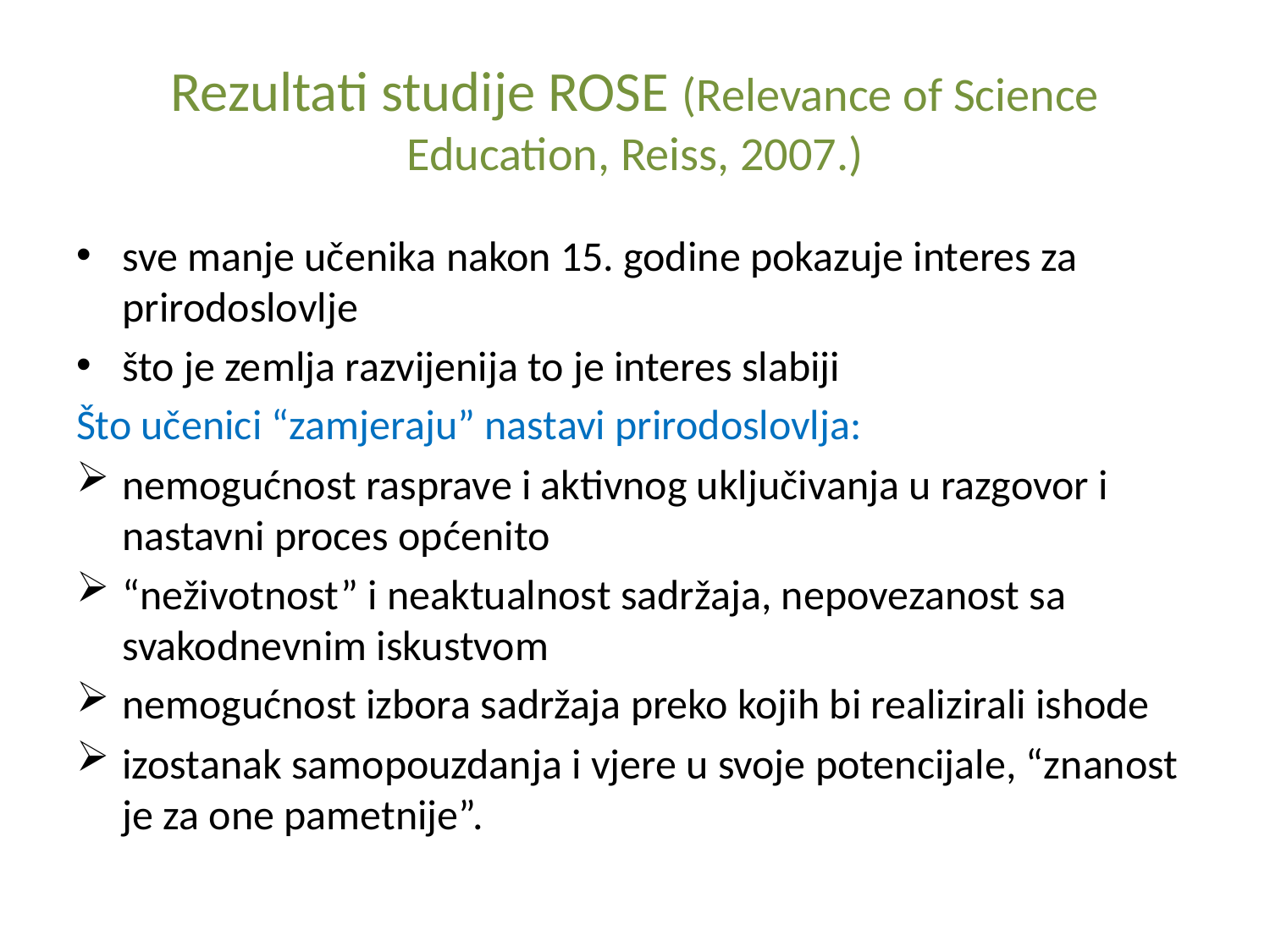

# Rezultati studije ROSE (Relevance of Science Education, Reiss, 2007.)
sve manje učenika nakon 15. godine pokazuje interes za prirodoslovlje
što je zemlja razvijenija to je interes slabiji
Što učenici “zamjeraju” nastavi prirodoslovlja:
nemogućnost rasprave i aktivnog uključivanja u razgovor i nastavni proces općenito
“neživotnost” i neaktualnost sadržaja, nepovezanost sa svakodnevnim iskustvom
nemogućnost izbora sadržaja preko kojih bi realizirali ishode
izostanak samopouzdanja i vjere u svoje potencijale, “znanost je za one pametnije”.